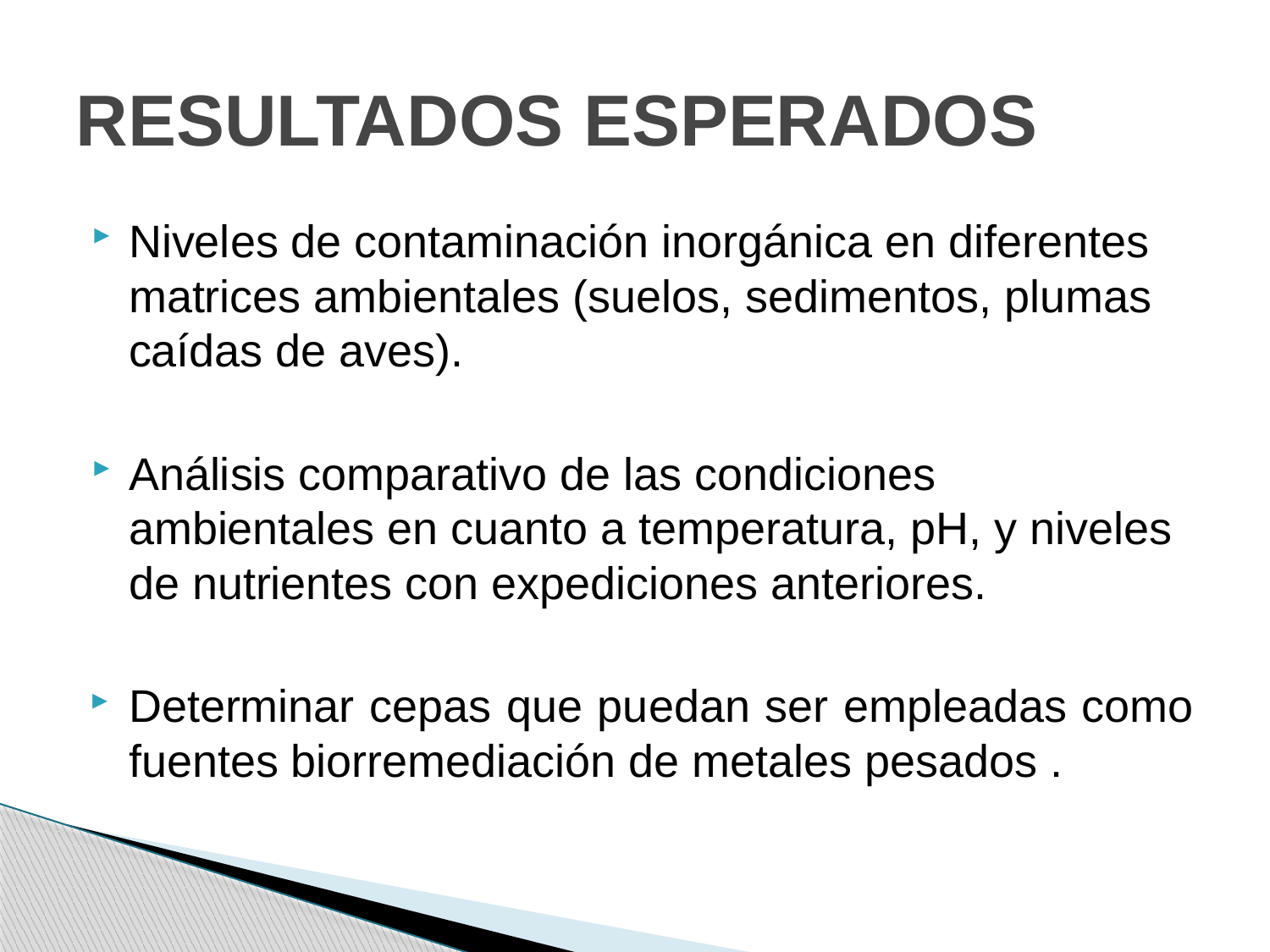

# RESULTADOS ESPERADOS
Niveles de contaminación inorgánica en diferentes matrices ambientales (suelos, sedimentos, plumas caídas de aves).

Análisis comparativo de las condiciones ambientales en cuanto a temperatura, pH, y niveles de nutrientes con expediciones anteriores.

Determinar cepas que puedan ser empleadas como fuentes biorremediación de metales pesados .